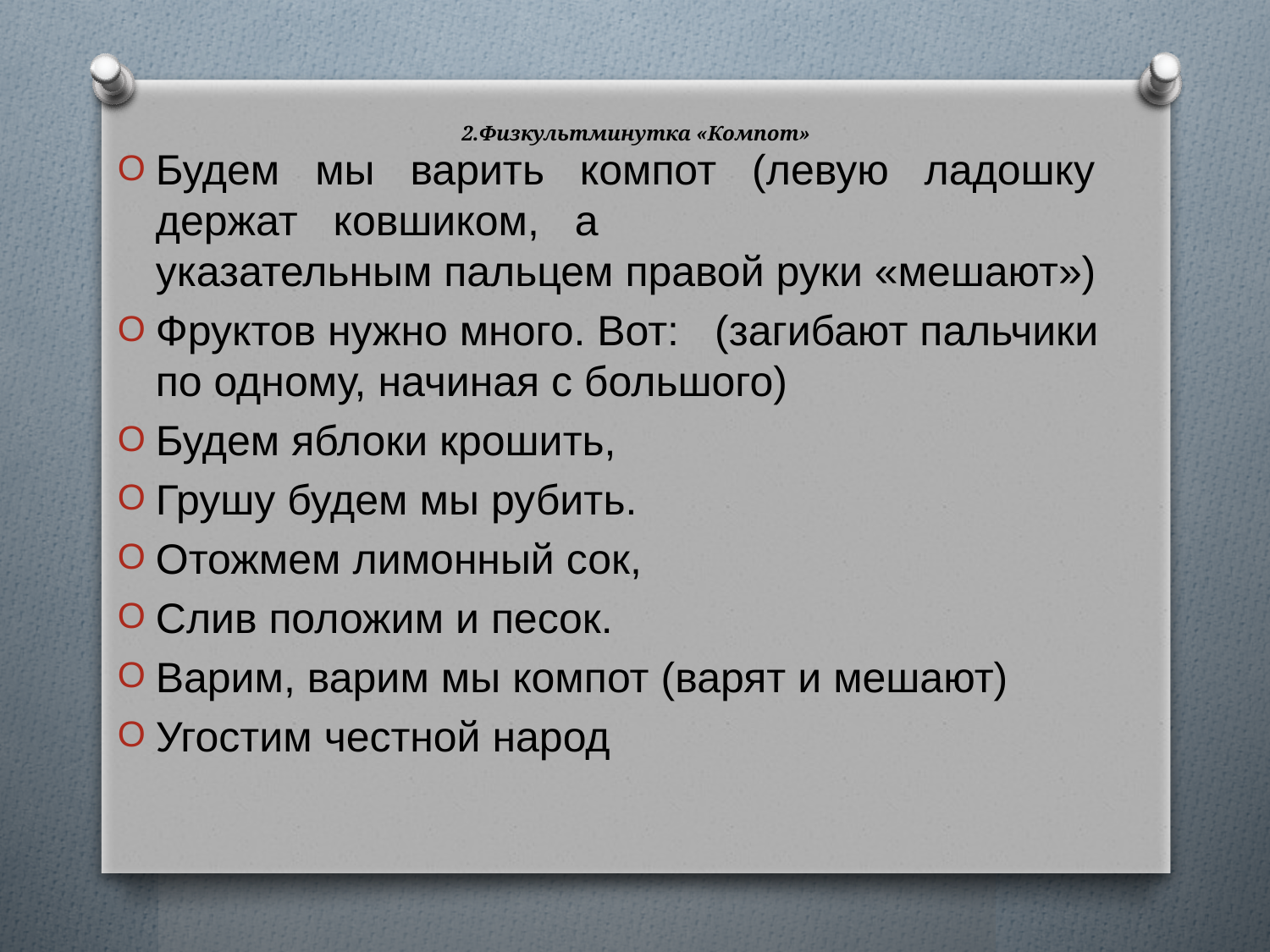

# 2.Физкультминутка «Компот»
Будем   мы   варить   компот   (левую   ладошку   держат   ковшиком,   а
указательным пальцем правой руки «мешают»)
Фруктов нужно много. Вот:   (загибают пальчики по одному, начиная с большого)
Будем яблоки крошить,
Грушу будем мы рубить.
Отожмем лимонный сок,
Слив положим и песок.
Варим, варим мы компот (варят и мешают)
Угостим честной народ